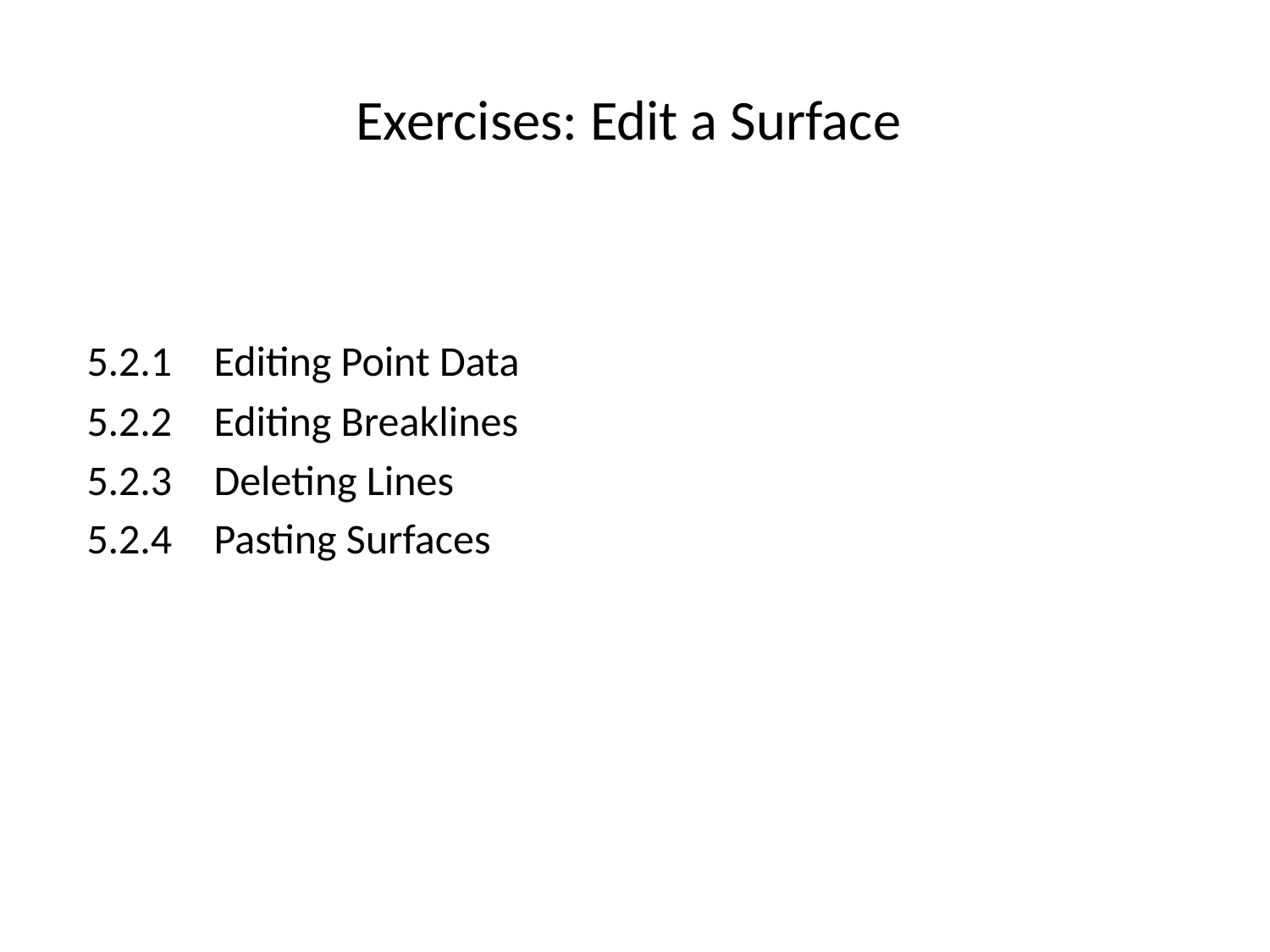

# Exercises: Edit a Surface
5.2.1	Editing Point Data
5.2.2	Editing Breaklines
5.2.3	Deleting Lines
5.2.4	Pasting Surfaces